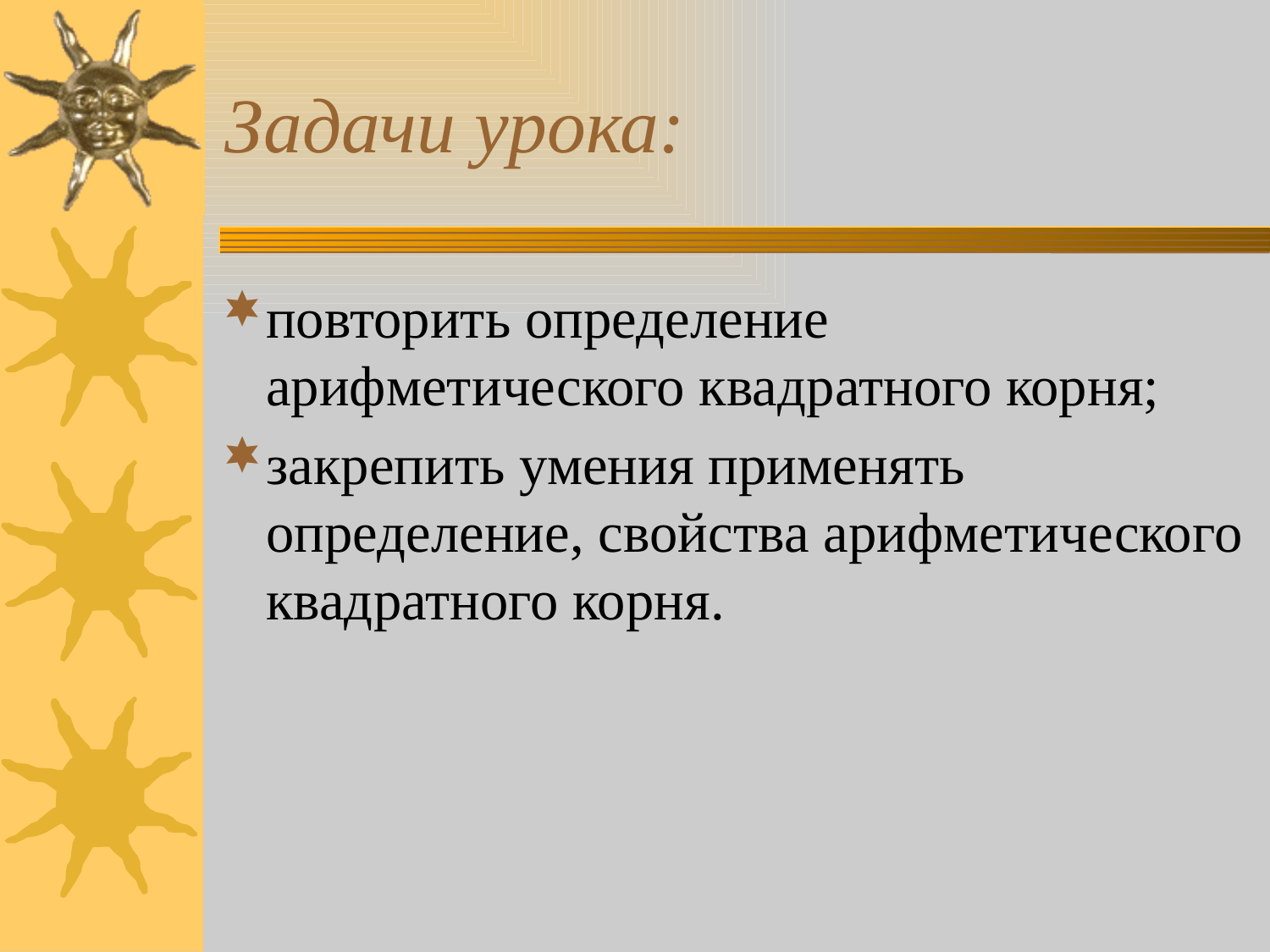

# Задачи урока:
повторить определение арифметического квадратного корня;
закрепить умения применять определение, свойства арифметического квадратного корня.